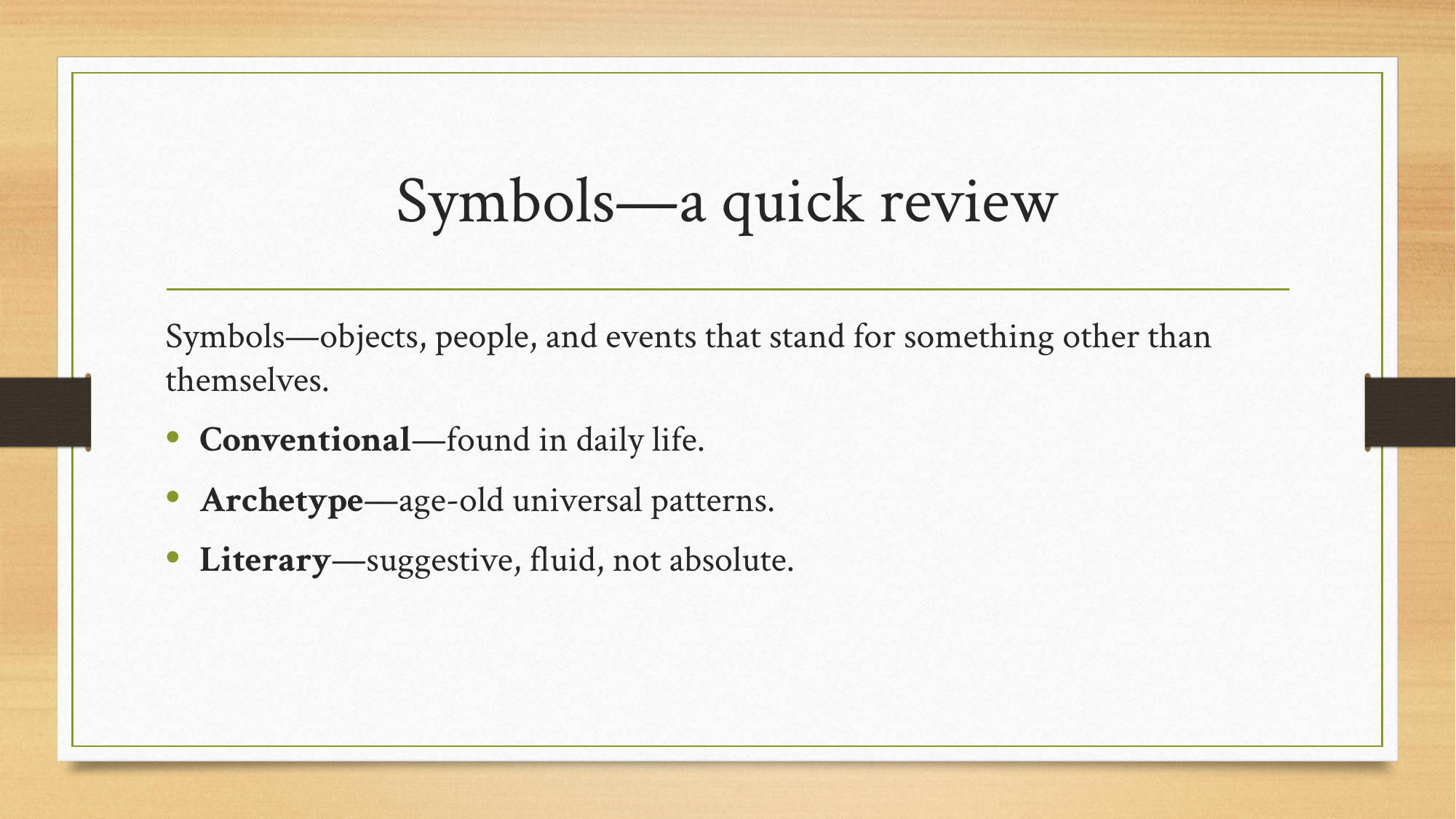

# Symbols—a quick review
Symbols—objects, people, and events that stand for something other than themselves.
Conventional—found in daily life.
Archetype—age-old universal patterns.
Literary—suggestive, fluid, not absolute.